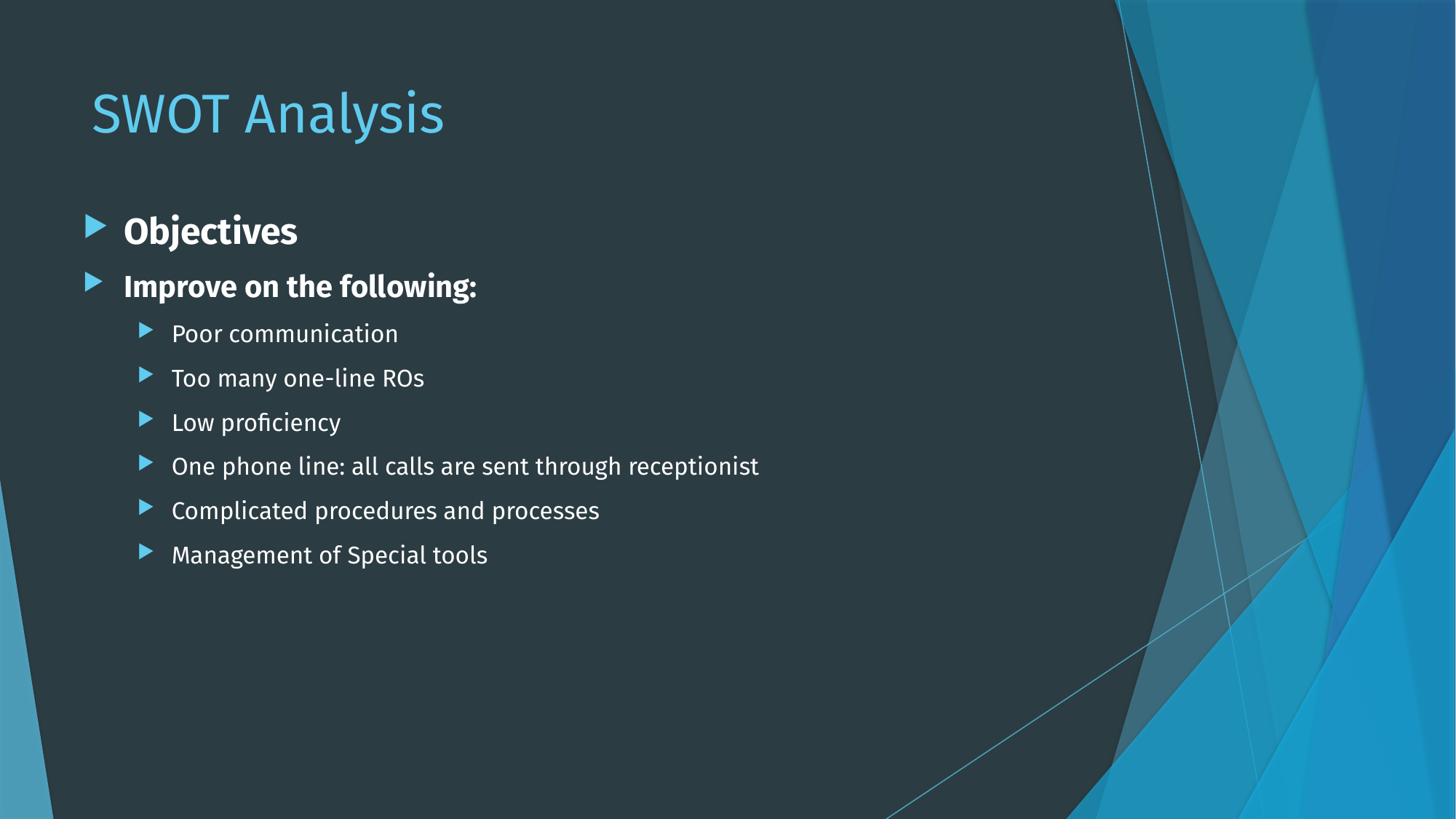

# SWOT Analysis
Objectives
Improve on the following:
Poor communication
Too many one-line ROs
Low proficiency
One phone line: all calls are sent through receptionist
Complicated procedures and processes
Management of Special tools